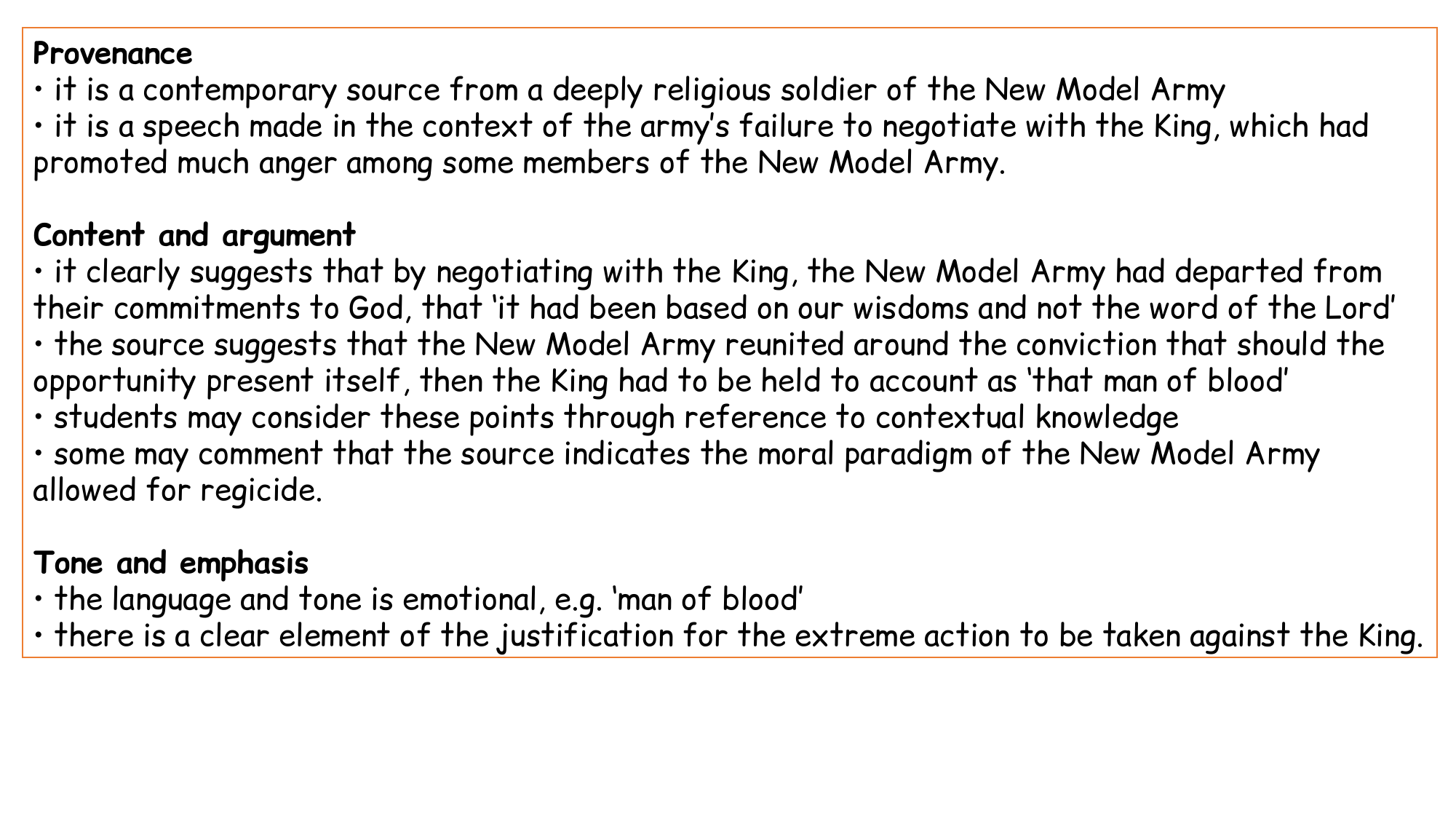

Provenance
• it is a contemporary source from a deeply religious soldier of the New Model Army
• it is a speech made in the context of the army’s failure to negotiate with the King, which had promoted much anger among some members of the New Model Army.

Content and argument
• it clearly suggests that by negotiating with the King, the New Model Army had departed from their commitments to God, that ‘it had been based on our wisdoms and not the word of the Lord’
• the source suggests that the New Model Army reunited around the conviction that should the opportunity present itself, then the King had to be held to account as ‘that man of blood’
• students may consider these points through reference to contextual knowledge
• some may comment that the source indicates the moral paradigm of the New Model Army allowed for regicide.

Tone and emphasis
• the language and tone is emotional, e.g. ‘man of blood’
• there is a clear element of the justification for the extreme action to be taken against the King.